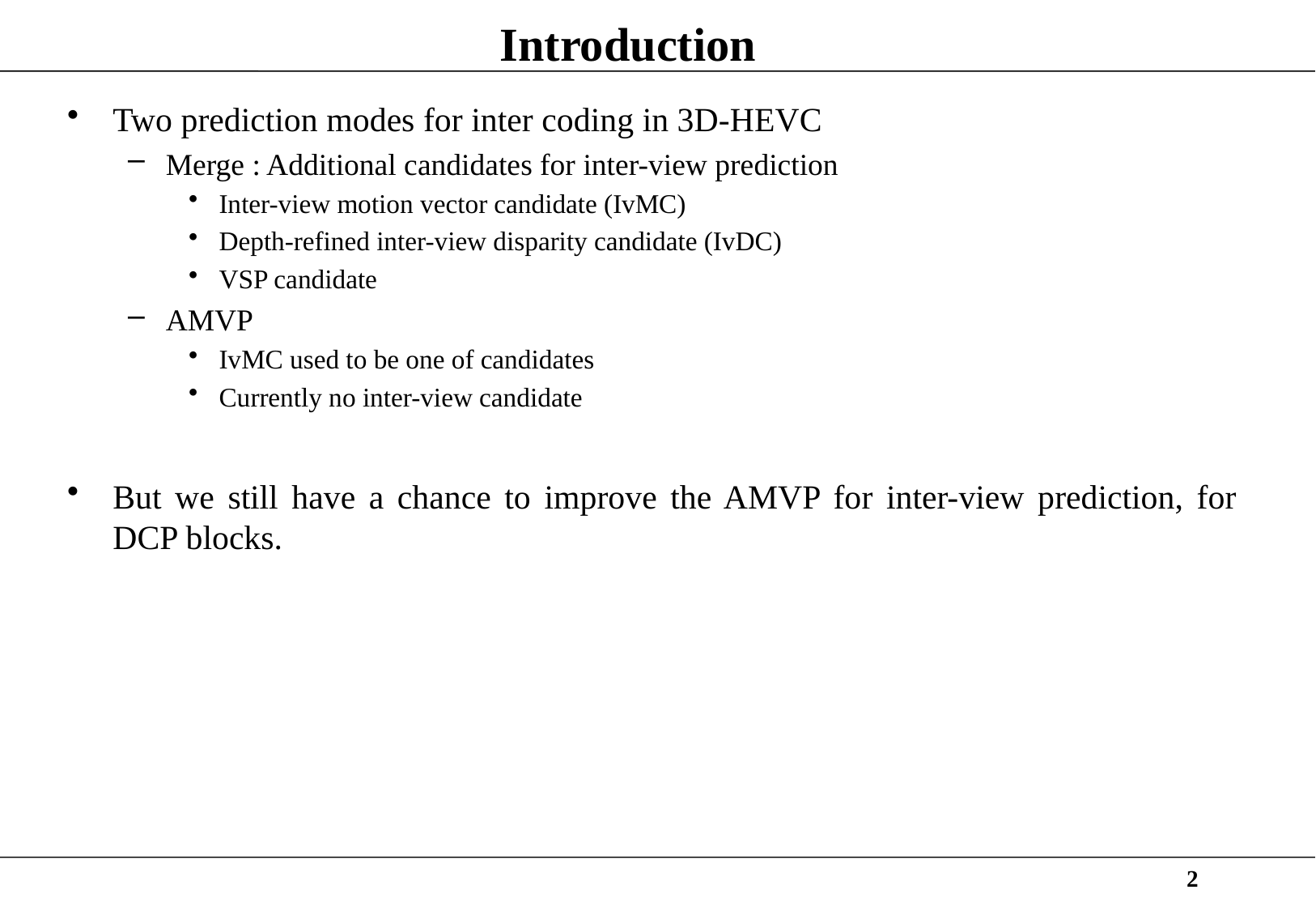

# Introduction
Two prediction modes for inter coding in 3D-HEVC
Merge : Additional candidates for inter-view prediction
Inter-view motion vector candidate (IvMC)
Depth-refined inter-view disparity candidate (IvDC)
VSP candidate
AMVP
IvMC used to be one of candidates
Currently no inter-view candidate

But we still have a chance to improve the AMVP for inter-view prediction, for DCP blocks.

2